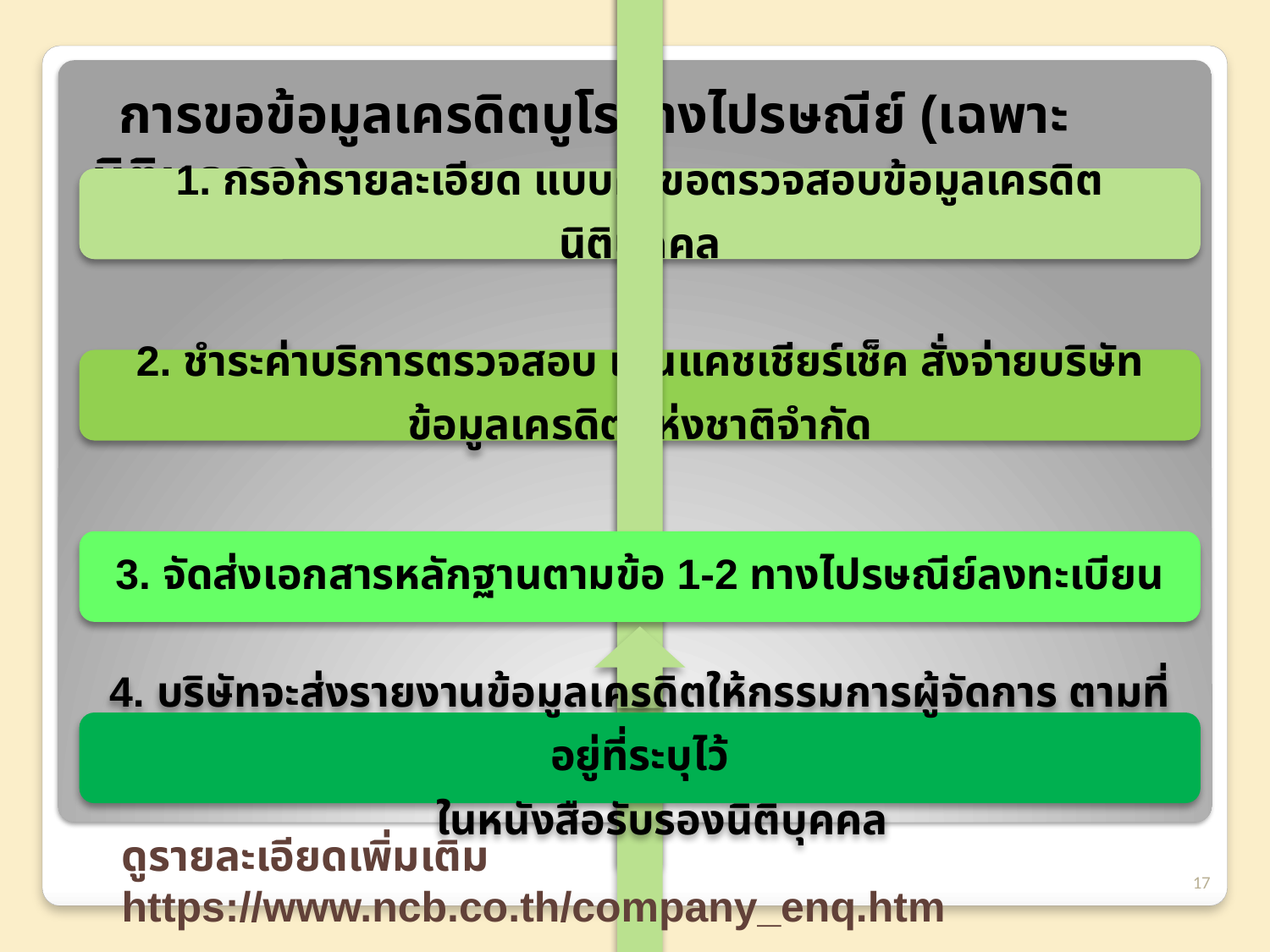

การขอข้อมูลเครดิตบูโรทางไปรษณีย์ (เฉพาะนิติบุคคล)

ดูรายละเอียดเพิ่มเติม https://www.ncb.co.th/company_enq.htm
17